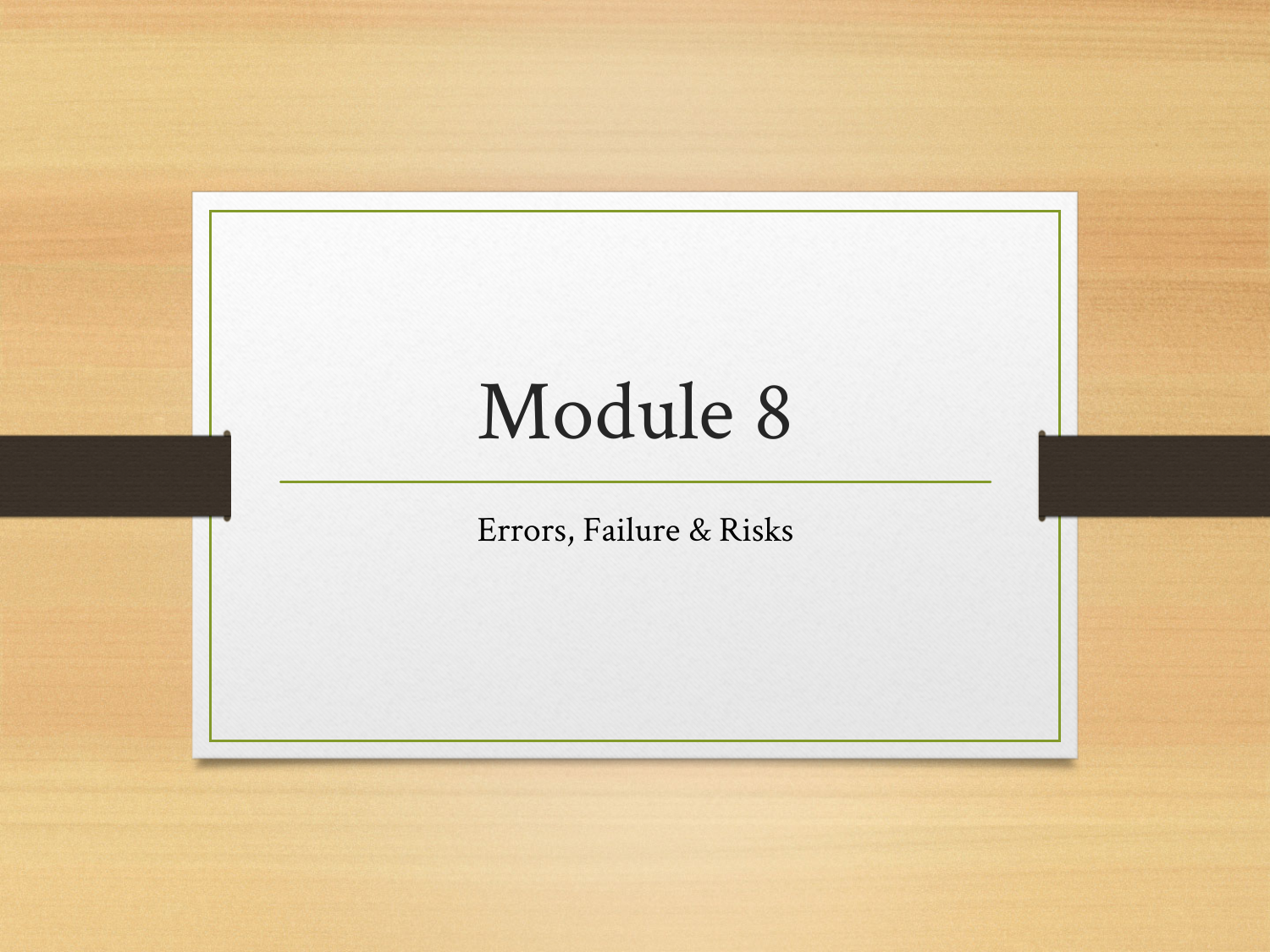

# Module 8
Errors, Failure & Risks